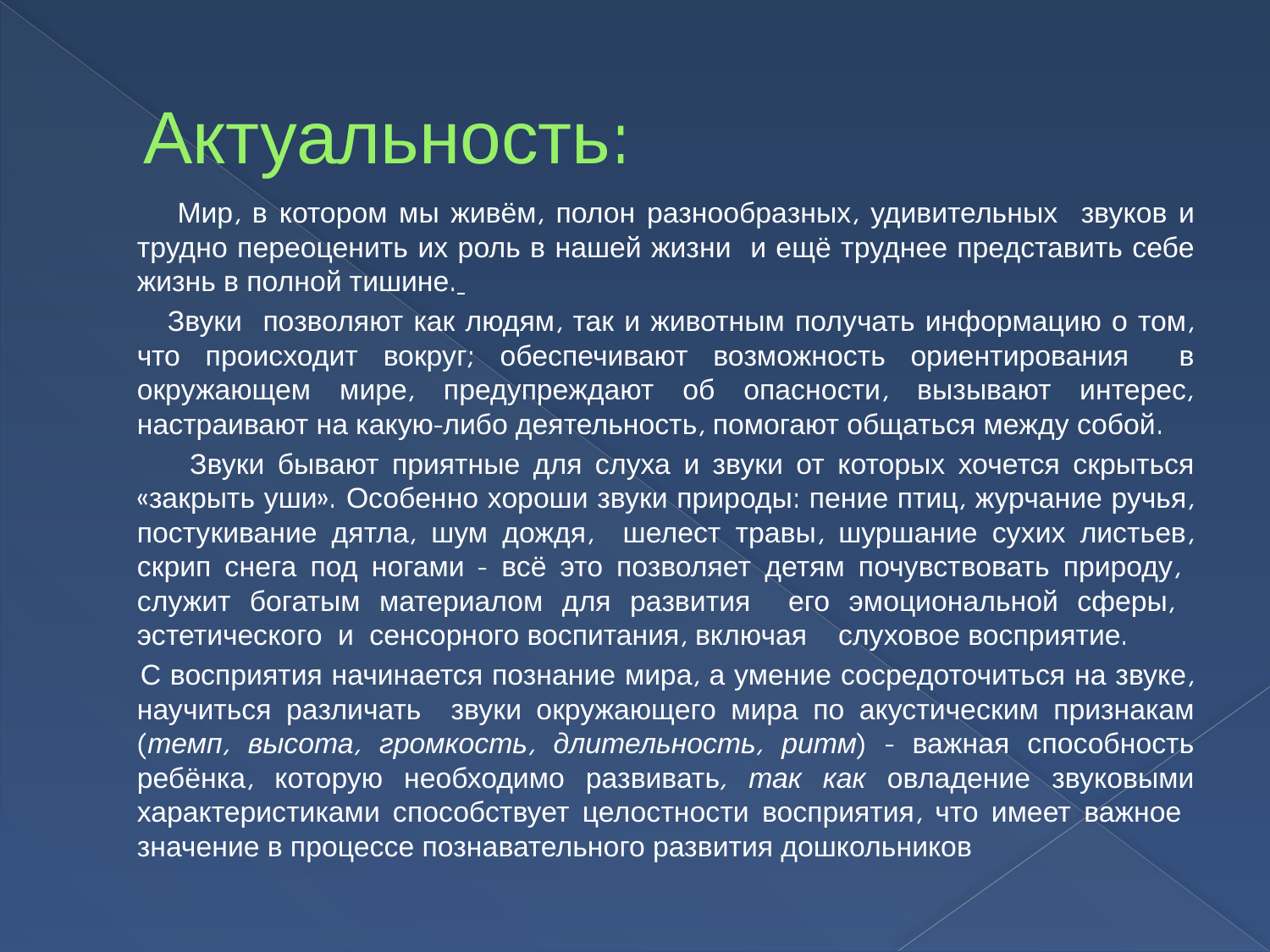

# Актуальность:
        Мир, в котором мы живём, полон разнообразных, удивительных  звуков и трудно переоценить их роль в нашей жизни  и ещё труднее представить себе жизнь в полной тишине.
        Звуки  позволяют как людям, так и животным получать информацию о том, что происходит вокруг; обеспечивают возможность ориентирования  в окружающем мире, предупреждают об опасности, вызывают интерес, настраивают на какую-либо деятельность, помогают общаться между собой.
        Звуки бывают приятные для слуха и звуки от которых хочется скрыться «закрыть уши». Особенно хороши звуки природы: пение птиц, журчание ручья, постукивание дятла, шум дождя,  шелест травы, шуршание сухих листьев, скрип снега под ногами - всё это позволяет детям почувствовать природу,  служит богатым материалом для развития  его эмоциональной сферы,  эстетического  и  сенсорного воспитания, включая    слуховое восприятие.
      С восприятия начинается познание мира, а умение сосредоточиться на звуке, научиться различать  звуки окружающего мира по акустическим признакам (темп, высота, громкость, длительность, ритм) - важная способность ребёнка, которую необходимо развивать, так как овладение звуковыми характеристиками способствует целостности восприятия, что имеет важное  значение в процессе познавательного развития дошкольников